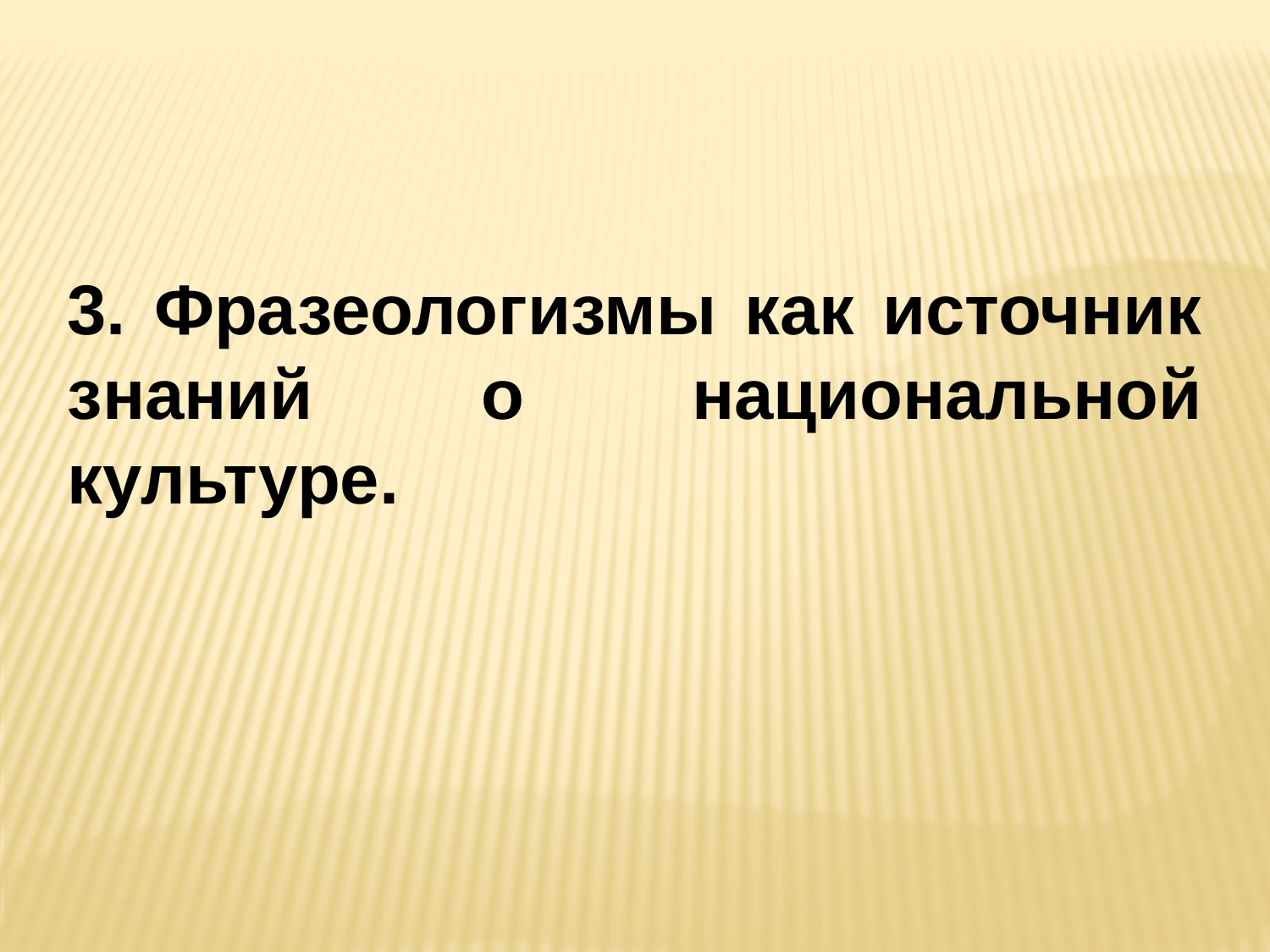

3. Фразеологизмы как источник знаний о национальной культуре.